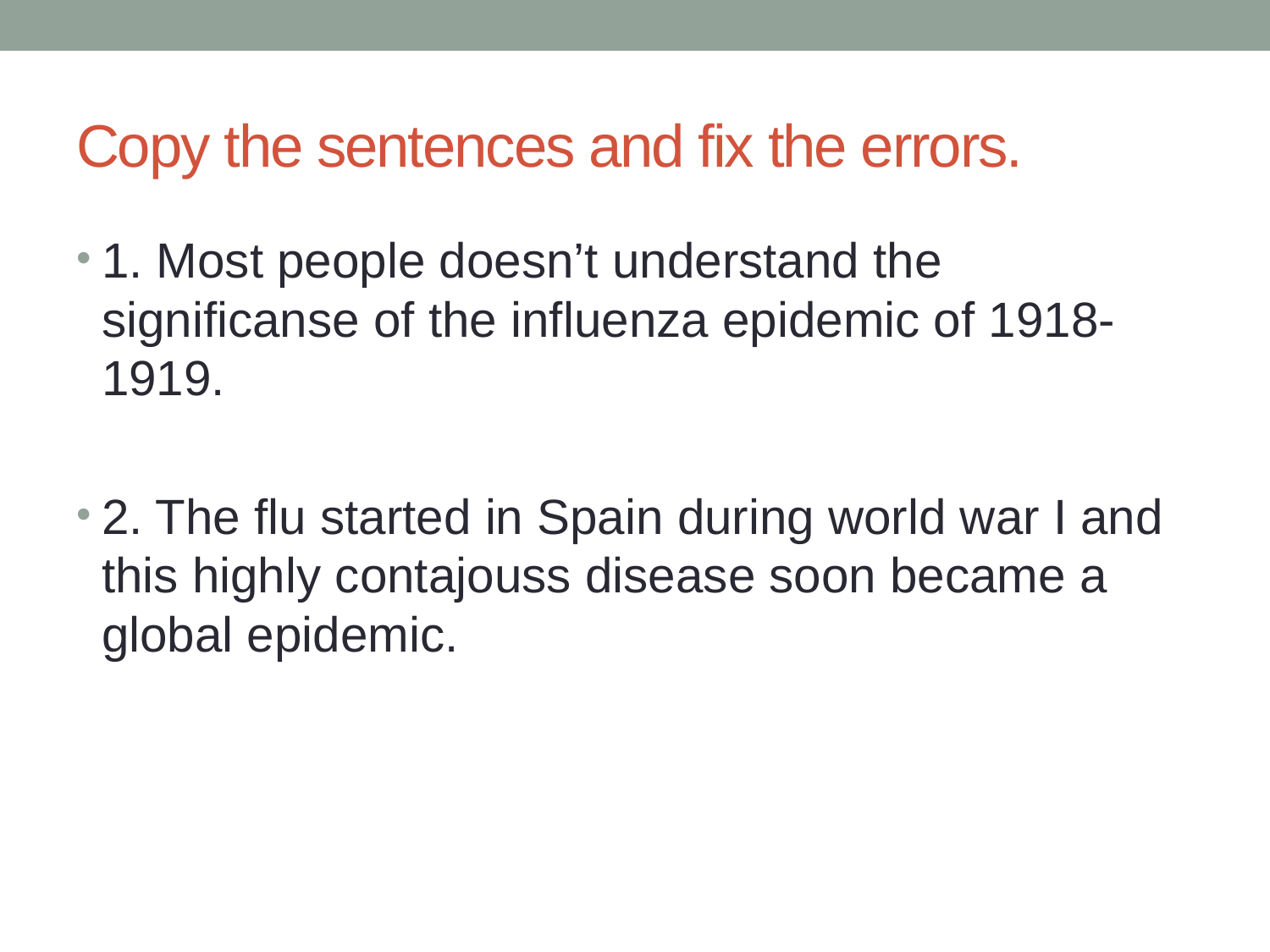

# Copy the sentences and fix the errors.
1. Most people doesn’t understand the significanse of the influenza epidemic of 1918-1919.

2. The flu started in Spain during world war I and this highly contajouss disease soon became a global epidemic.